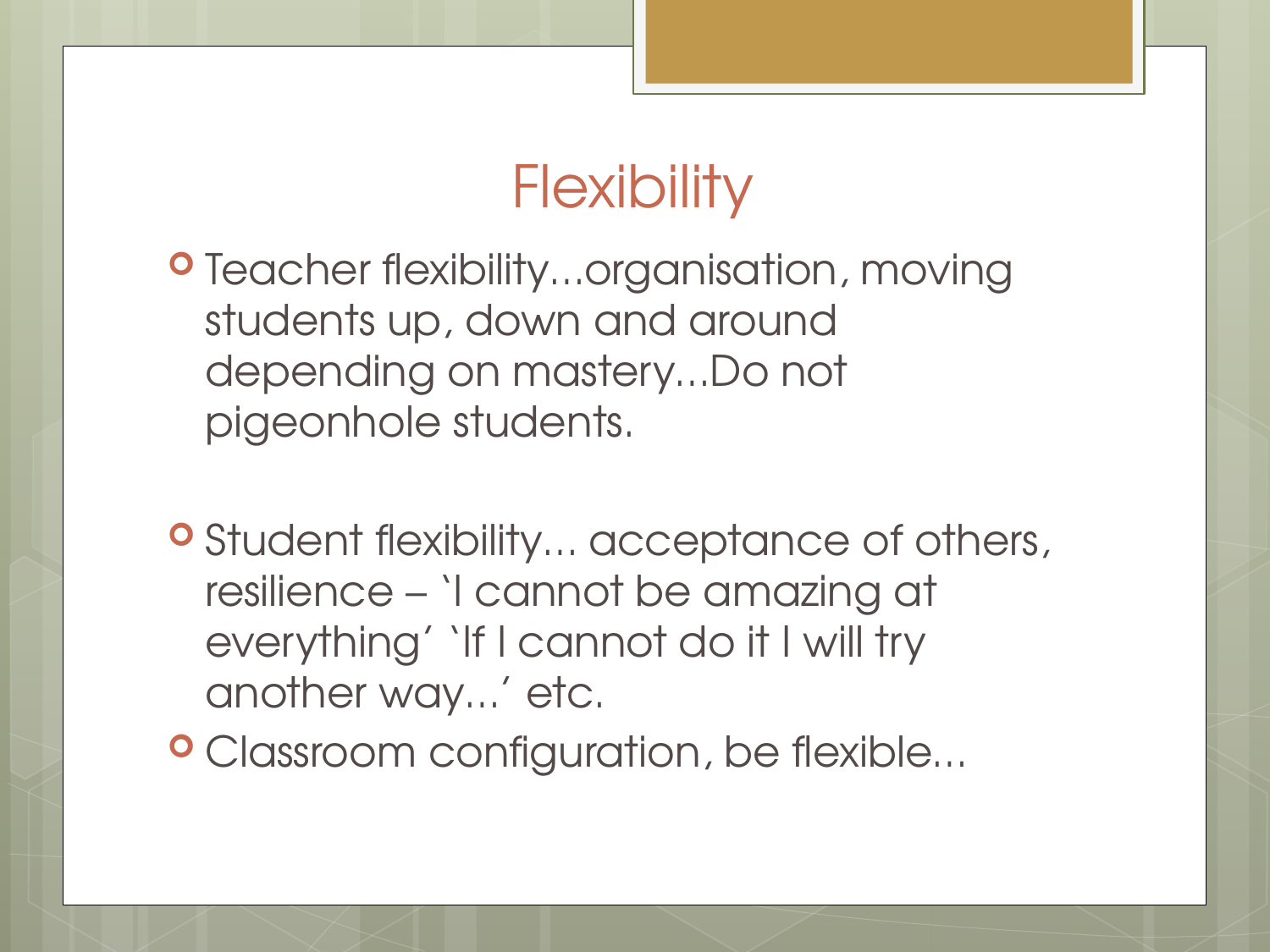

# Flexibility
Teacher flexibility…organisation, moving students up, down and around depending on mastery…Do not pigeonhole students.

Student flexibility… acceptance of others, resilience – ‘I cannot be amazing at everything’ ‘If I cannot do it I will try another way…’ etc.
Classroom configuration, be flexible…